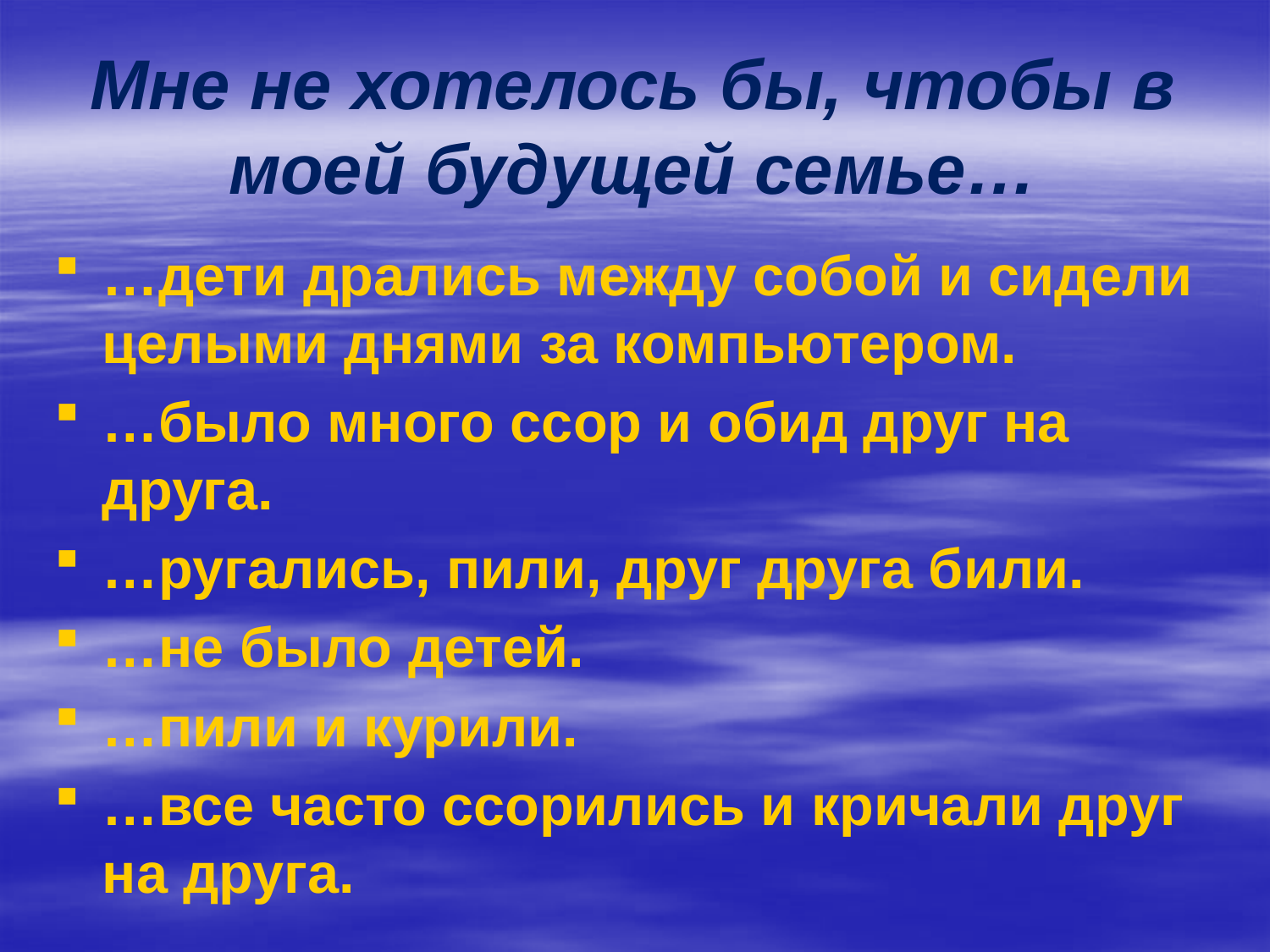

Мне не хотелось бы, чтобы в моей будущей семье…
…дети дрались между собой и сидели целыми днями за компьютером.
…было много ссор и обид друг на друга.
…ругались, пили, друг друга били.
…не было детей.
…пили и курили.
…все часто ссорились и кричали друг на друга.